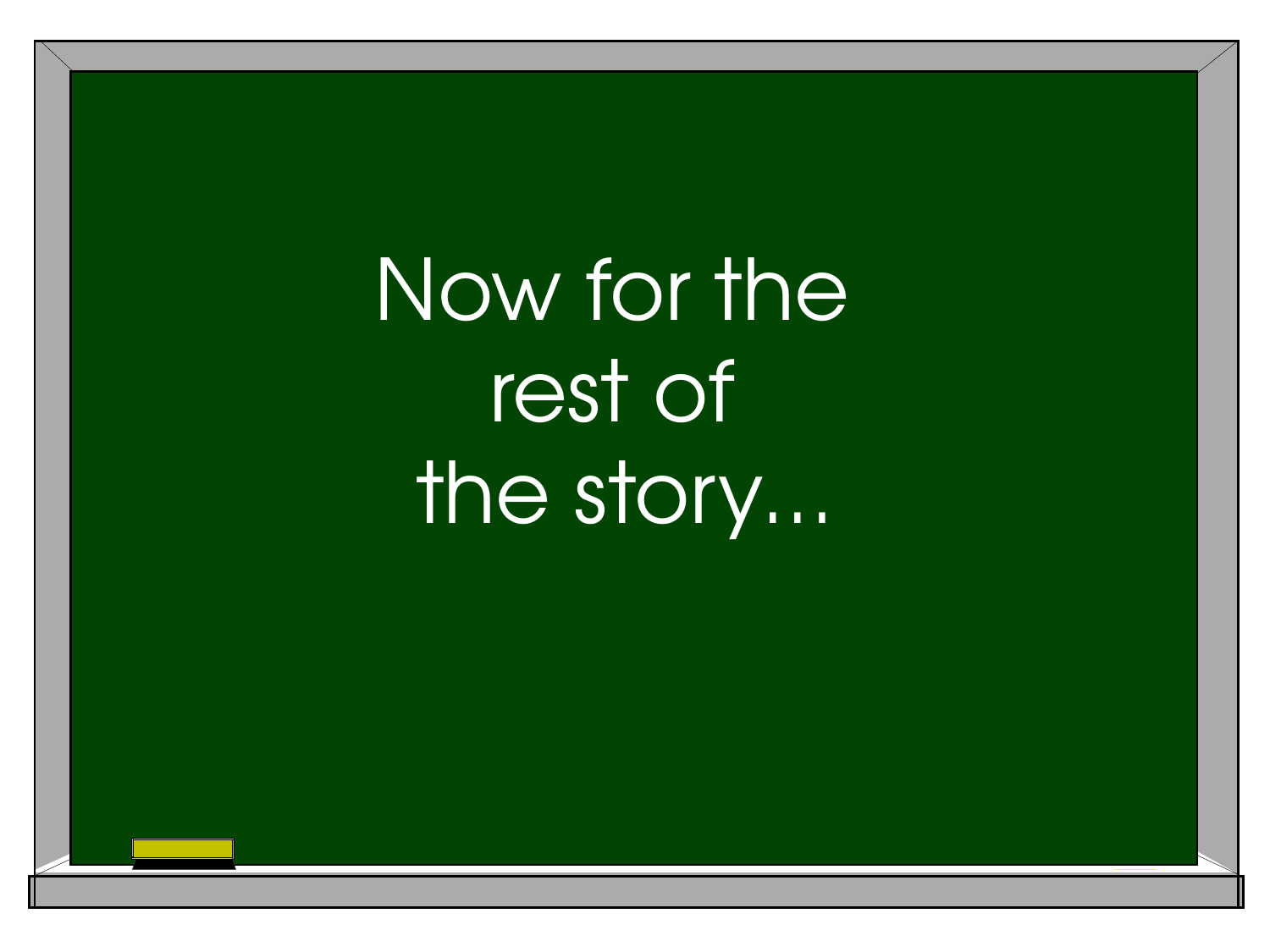

# Now for the rest of the story…